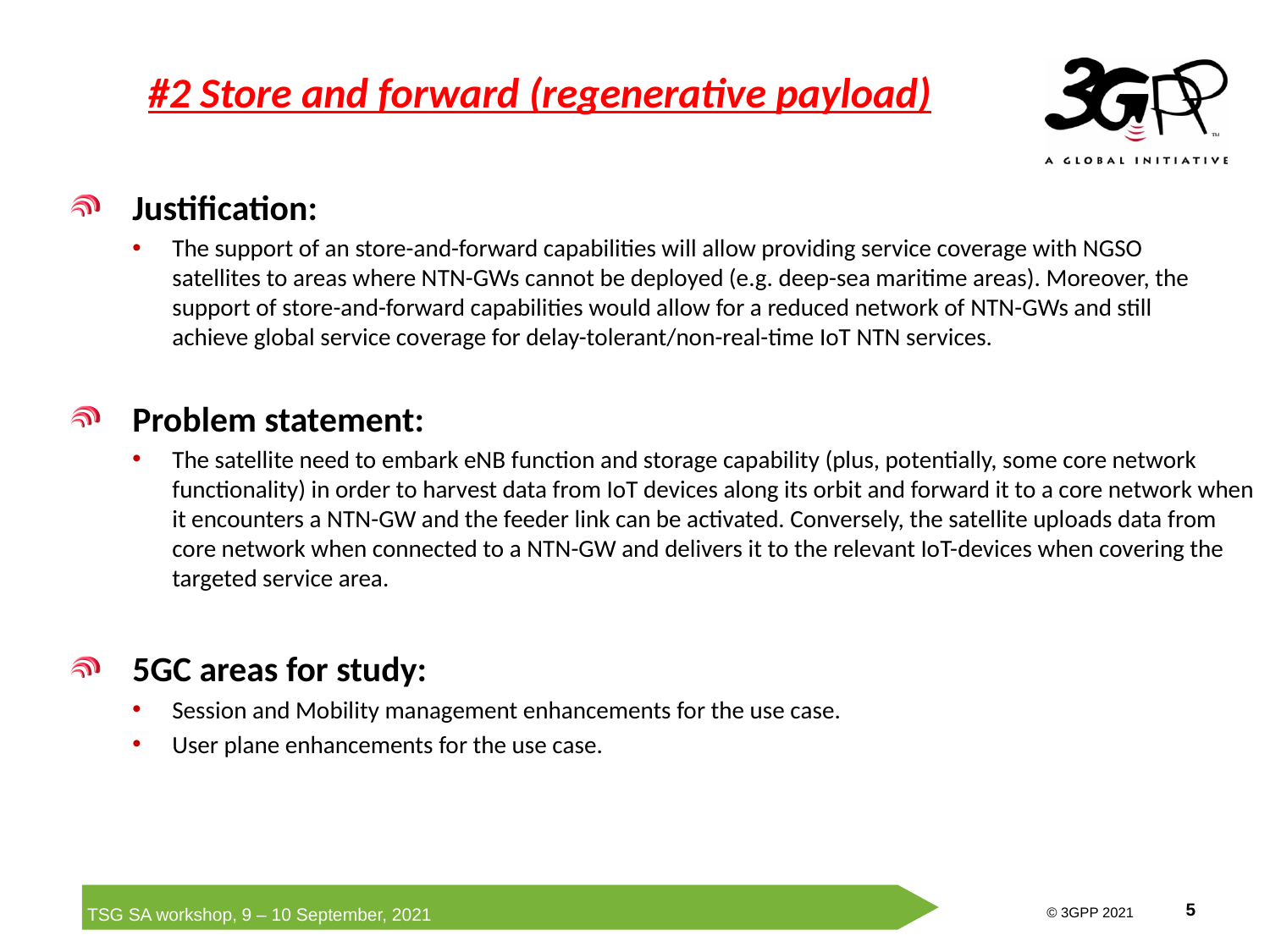

# #2 Store and forward (regenerative payload)
Justification:
The support of an store-and-forward capabilities will allow providing service coverage with NGSO satellites to areas where NTN-GWs cannot be deployed (e.g. deep-sea maritime areas). Moreover, the support of store-and-forward capabilities would allow for a reduced network of NTN-GWs and still achieve global service coverage for delay-tolerant/non-real-time IoT NTN services.
Problem statement:
The satellite need to embark eNB function and storage capability (plus, potentially, some core network functionality) in order to harvest data from IoT devices along its orbit and forward it to a core network when it encounters a NTN-GW and the feeder link can be activated. Conversely, the satellite uploads data from core network when connected to a NTN-GW and delivers it to the relevant IoT-devices when covering the targeted service area.
5GC areas for study:
Session and Mobility management enhancements for the use case.
User plane enhancements for the use case.